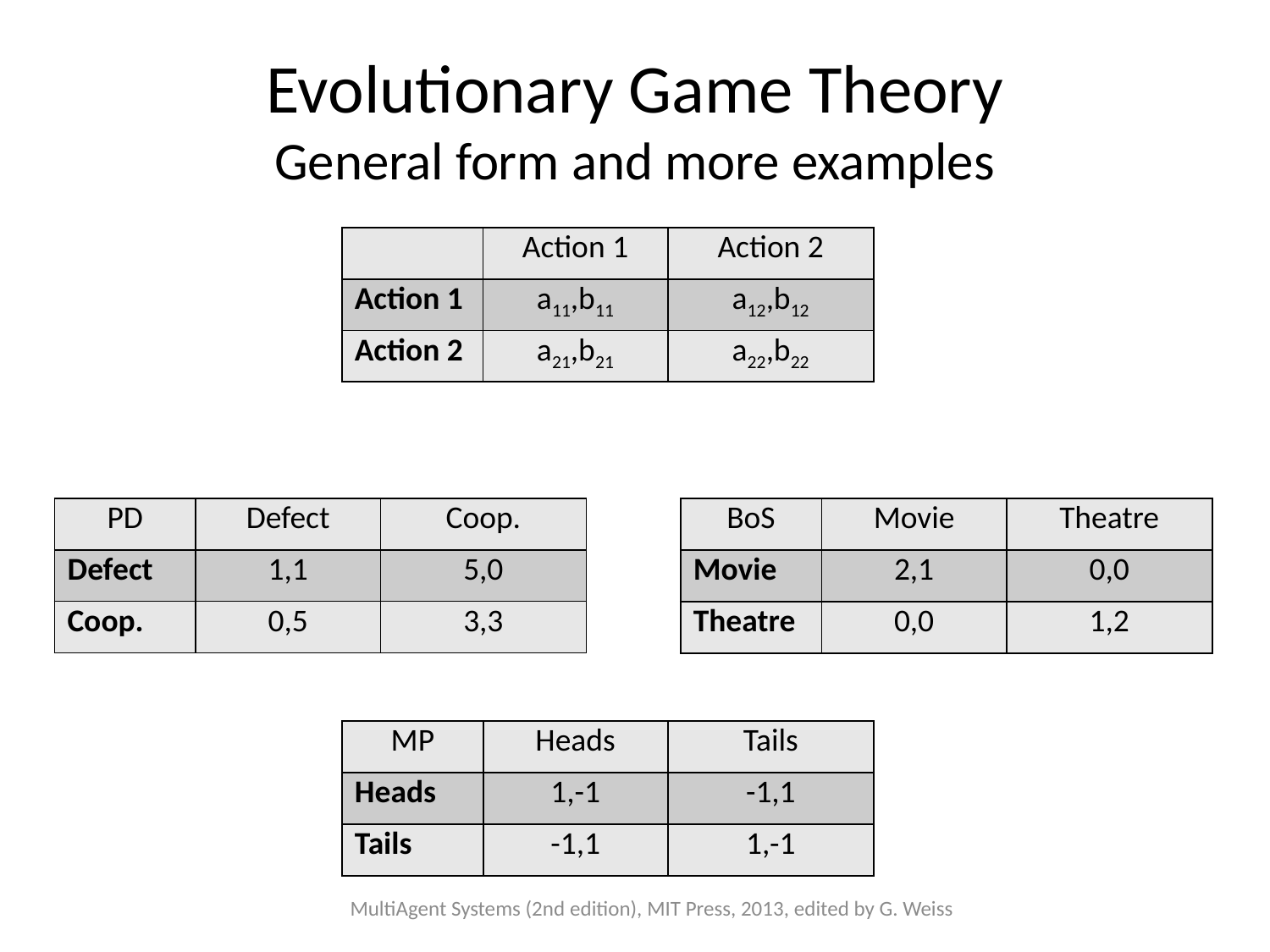

# Evolutionary Game Theory General form and more examples

|  | Action 1 | Action 2 |
| --- | --- | --- |
| Action 1 | a11,b11 | a12,b12 |
| Action 2 | a21,b21 | a22,b22 |
| PD | Defect | Coop. |
| --- | --- | --- |
| Defect | 1,1 | 5,0 |
| Coop. | 0,5 | 3,3 |
| BoS | Movie | Theatre |
| --- | --- | --- |
| Movie | 2,1 | 0,0 |
| Theatre | 0,0 | 1,2 |
| MP | Heads | Tails |
| --- | --- | --- |
| Heads | 1,-1 | -1,1 |
| Tails | -1,1 | 1,-1 |
MultiAgent Systems (2nd edition), MIT Press, 2013, edited by G. Weiss